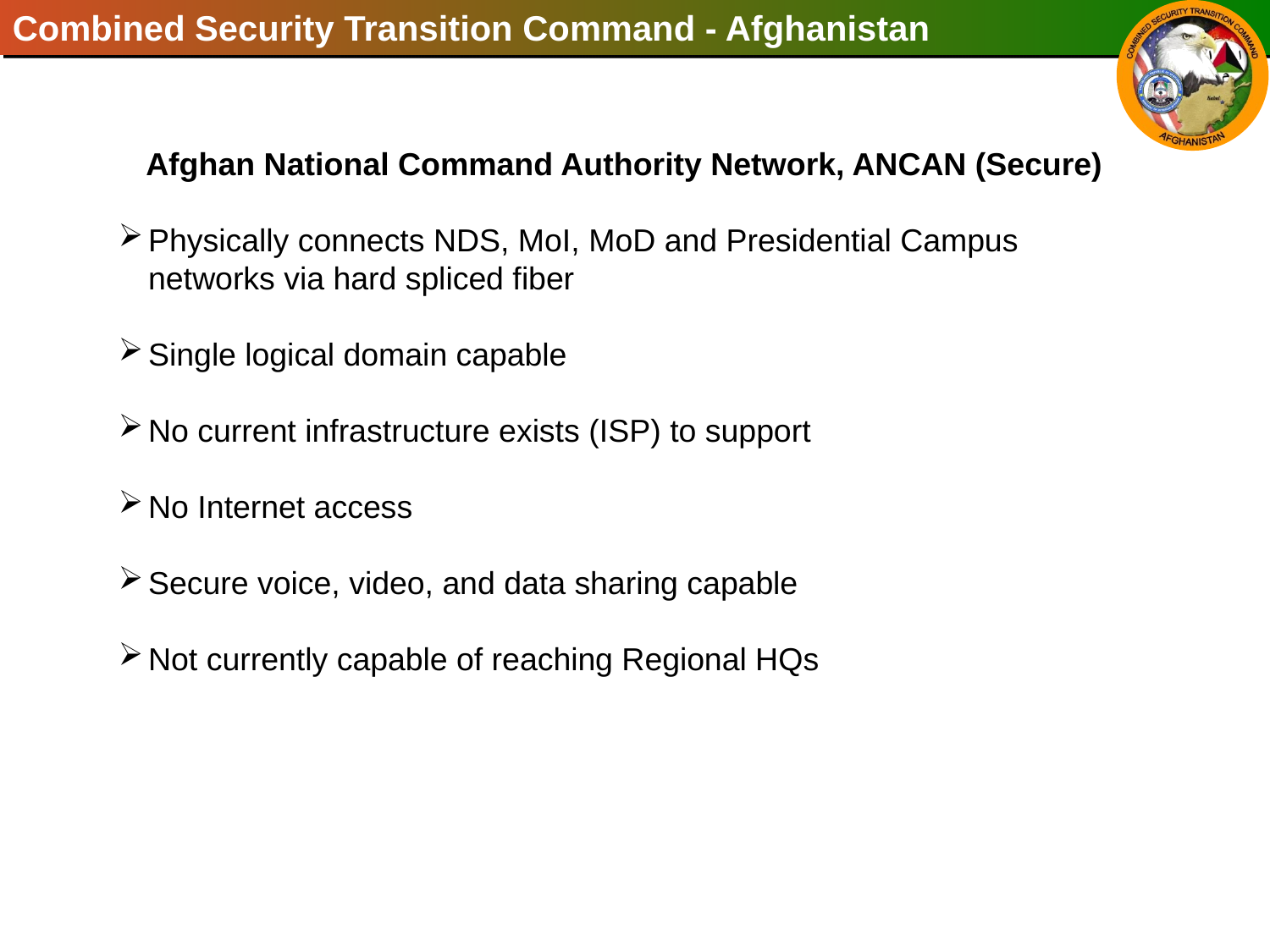

Afghan National Command Authority Network, ANCAN (Secure)

Physically connects NDS, MoI, MoD and Presidential Campus networks via hard spliced fiber

Single logical domain capable

No current infrastructure exists (ISP) to support

No Internet access

Secure voice, video, and data sharing capable

Not currently capable of reaching Regional HQs